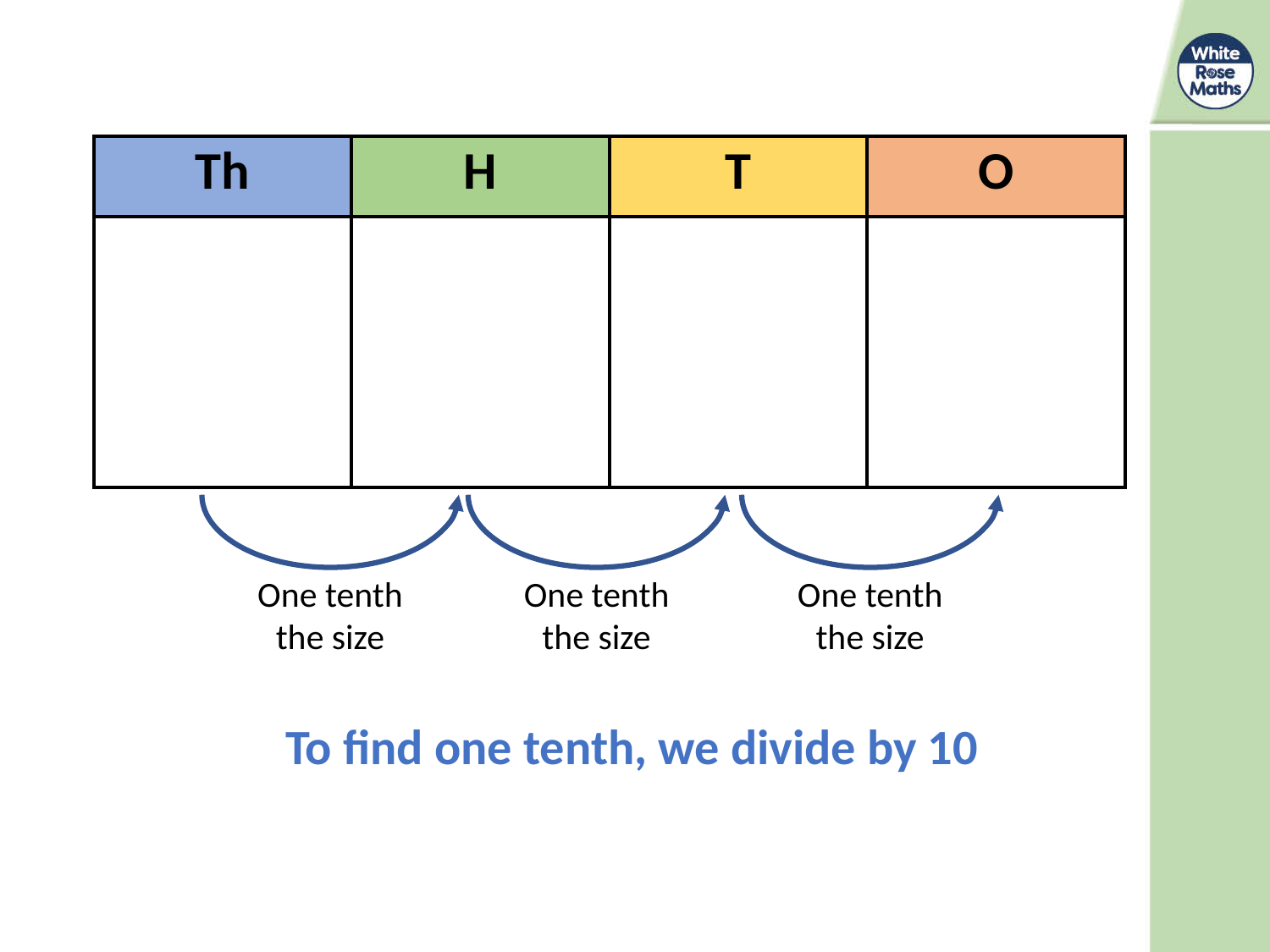

| Th | H | T | O |
| --- | --- | --- | --- |
|  |  |  |  |

One tenth
the size
One tenth
the size
One tenth
the size
To find one tenth, we divide by 10